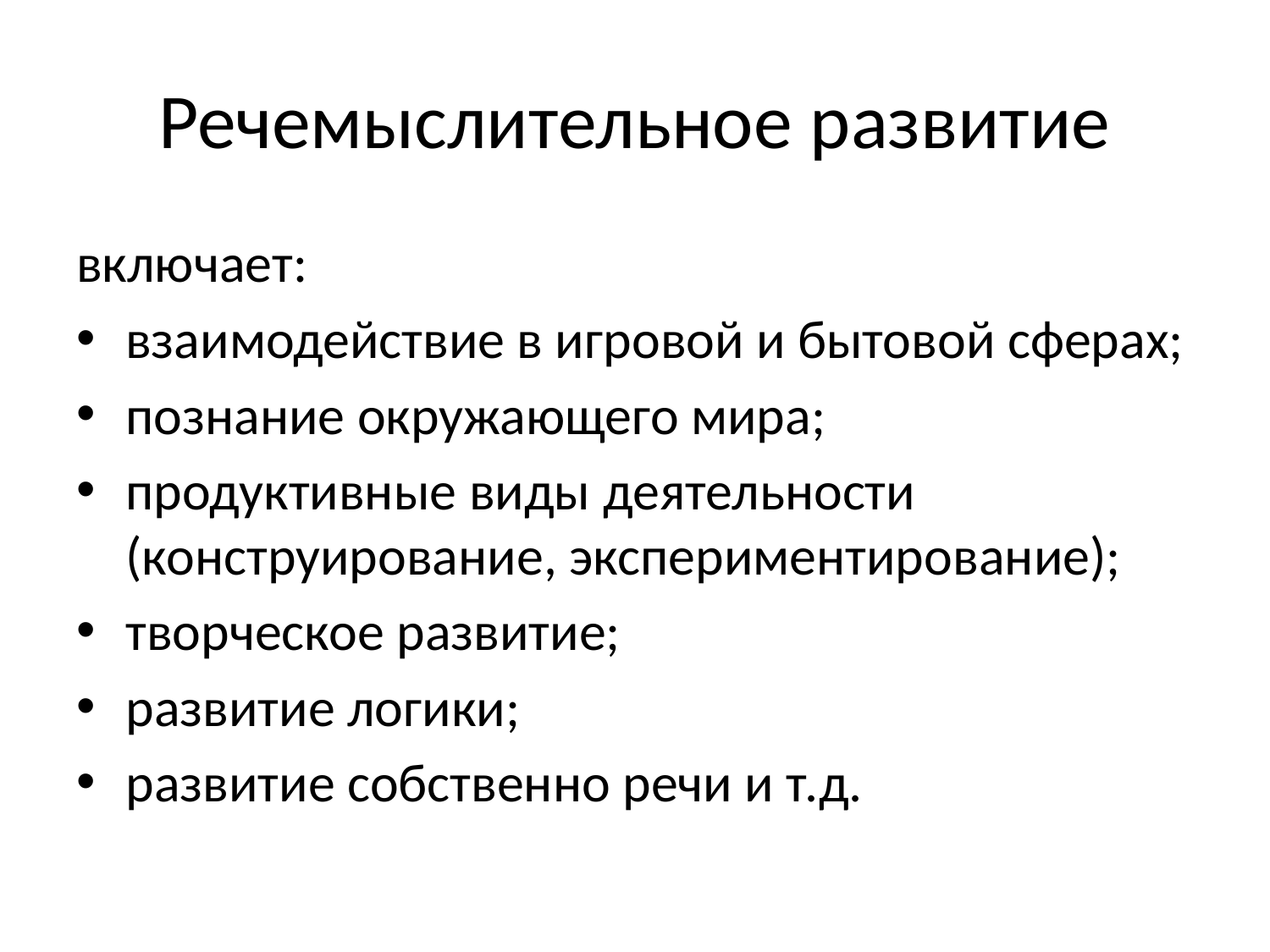

# Речемыслительное развитие
включает:
взаимодействие в игровой и бытовой сферах;
познание окружающего мира;
продуктивные виды деятельности (конструирование, экспериментирование);
творческое развитие;
развитие логики;
развитие собственно речи и т.д.